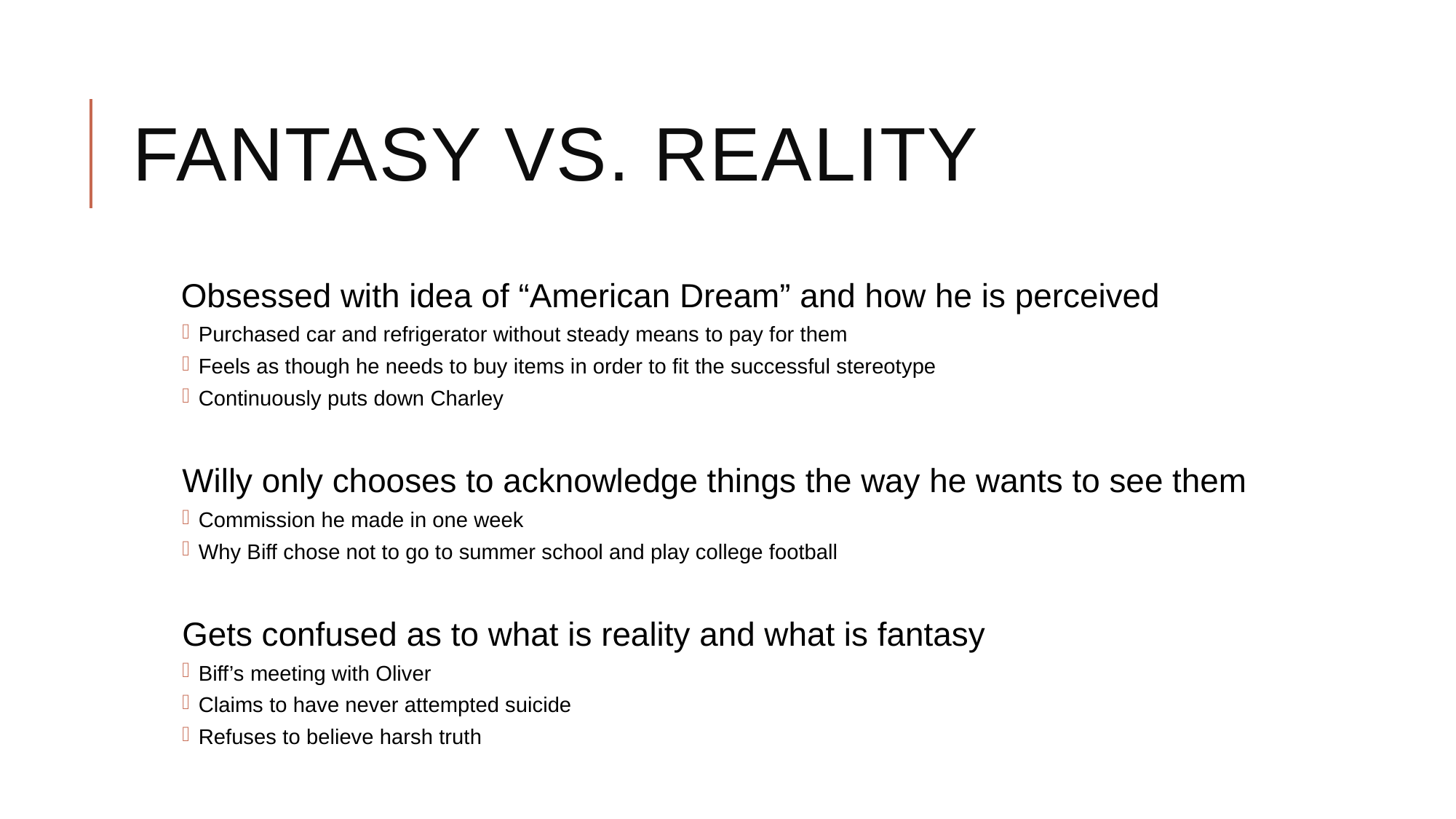

# Fantasy vs. Reality
     Obsessed with idea of “American Dream” and how he is perceived
Purchased car and refrigerator without steady means to pay for them
Feels as though he needs to buy items in order to fit the successful stereotype
Continuously puts down Charley

Willy only chooses to acknowledge things the way he wants to see them
Commission he made in one week
Why Biff chose not to go to summer school and play college football

Gets confused as to what is reality and what is fantasy
Biff’s meeting with Oliver
Claims to have never attempted suicide
Refuses to believe harsh truth